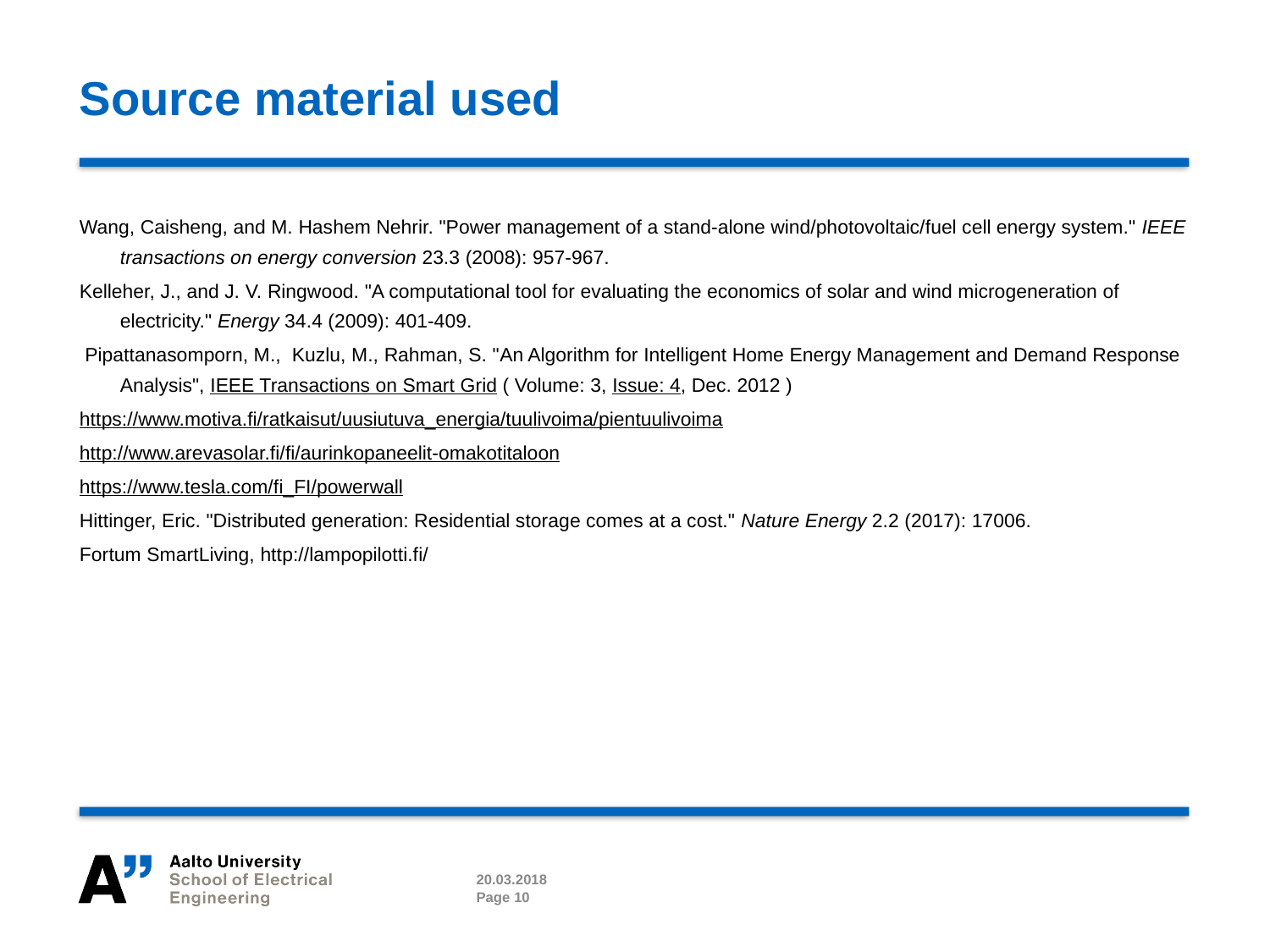

# Source material used
Wang, Caisheng, and M. Hashem Nehrir. "Power management of a stand-alone wind/photovoltaic/fuel cell energy system." IEEE transactions on energy conversion 23.3 (2008): 957-967.
Kelleher, J., and J. V. Ringwood. "A computational tool for evaluating the economics of solar and wind microgeneration of electricity." Energy 34.4 (2009): 401-409.
 Pipattanasomporn, M.,  Kuzlu, M., Rahman, S. "An Algorithm for Intelligent Home Energy Management and Demand Response Analysis", IEEE Transactions on Smart Grid ( Volume: 3, Issue: 4, Dec. 2012 )
https://www.motiva.fi/ratkaisut/uusiutuva_energia/tuulivoima/pientuulivoima
http://www.arevasolar.fi/fi/aurinkopaneelit-omakotitaloon
https://www.tesla.com/fi_FI/powerwall
Hittinger, Eric. "Distributed generation: Residential storage comes at a cost." Nature Energy 2.2 (2017): 17006.
Fortum SmartLiving, http://lampopilotti.fi/

20.03.2018

Page 10